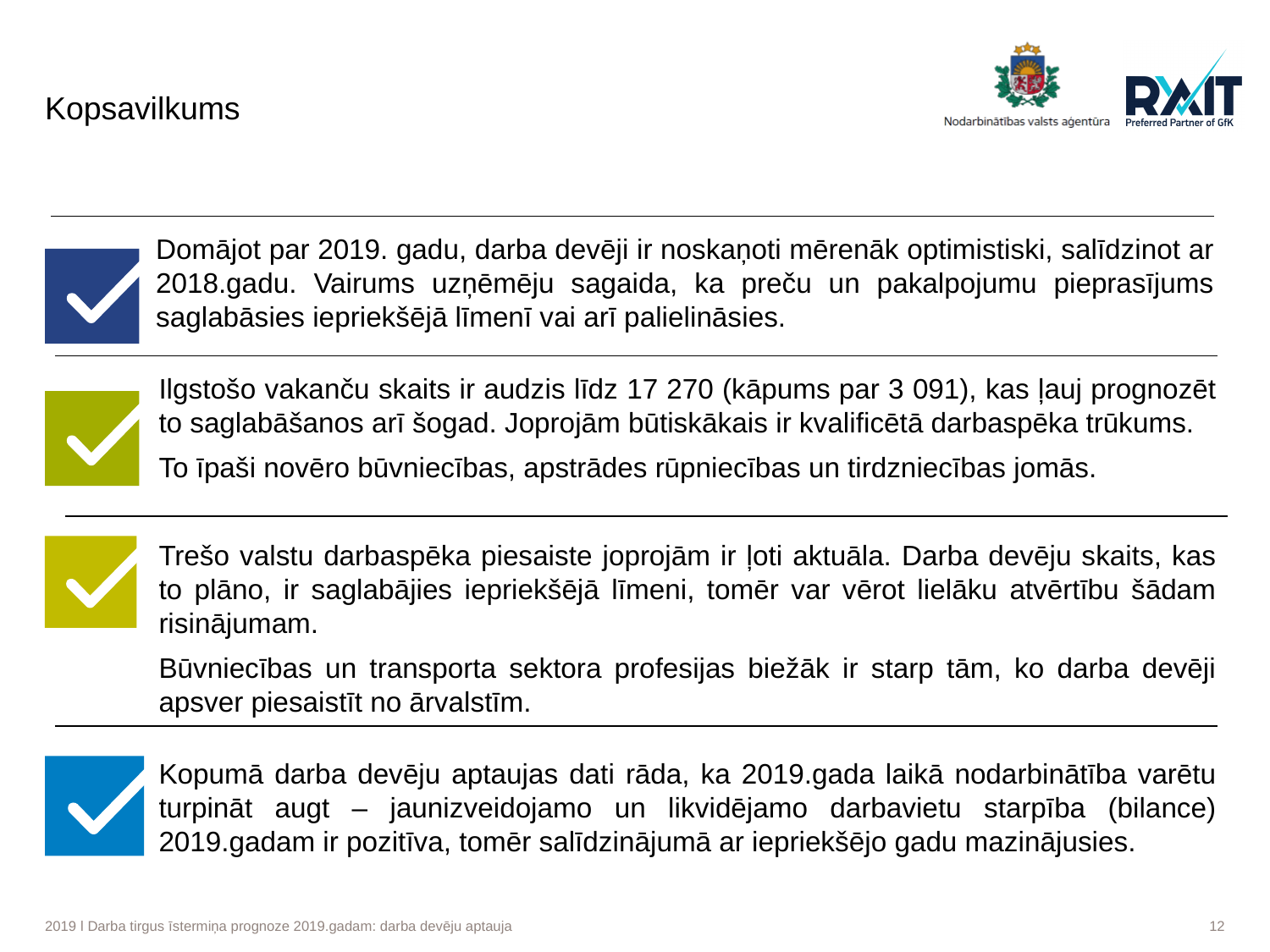

# Kopsavilkums
Domājot par 2019. gadu, darba devēji ir noskaņoti mērenāk optimistiski, salīdzinot ar 2018.gadu. Vairums uzņēmēju sagaida, ka preču un pakalpojumu pieprasījums saglabāsies iepriekšējā līmenī vai arī palielināsies.

Ilgstošo vakanču skaits ir audzis līdz 17 270 (kāpums par 3 091), kas ļauj prognozēt to saglabāšanos arī šogad. Joprojām būtiskākais ir kvalificētā darbaspēka trūkums.
To īpaši novēro būvniecības, apstrādes rūpniecības un tirdzniecības jomās.

Trešo valstu darbaspēka piesaiste joprojām ir ļoti aktuāla. Darba devēju skaits, kas to plāno, ir saglabājies iepriekšējā līmeni, tomēr var vērot lielāku atvērtību šādam risinājumam.
Būvniecības un transporta sektora profesijas biežāk ir starp tām, ko darba devēji apsver piesaistīt no ārvalstīm.

Kopumā darba devēju aptaujas dati rāda, ka 2019.gada laikā nodarbinātība varētu turpināt augt – jaunizveidojamo un likvidējamo darbavietu starpība (bilance) 2019.gadam ir pozitīva, tomēr salīdzinājumā ar iepriekšējo gadu mazinājusies.